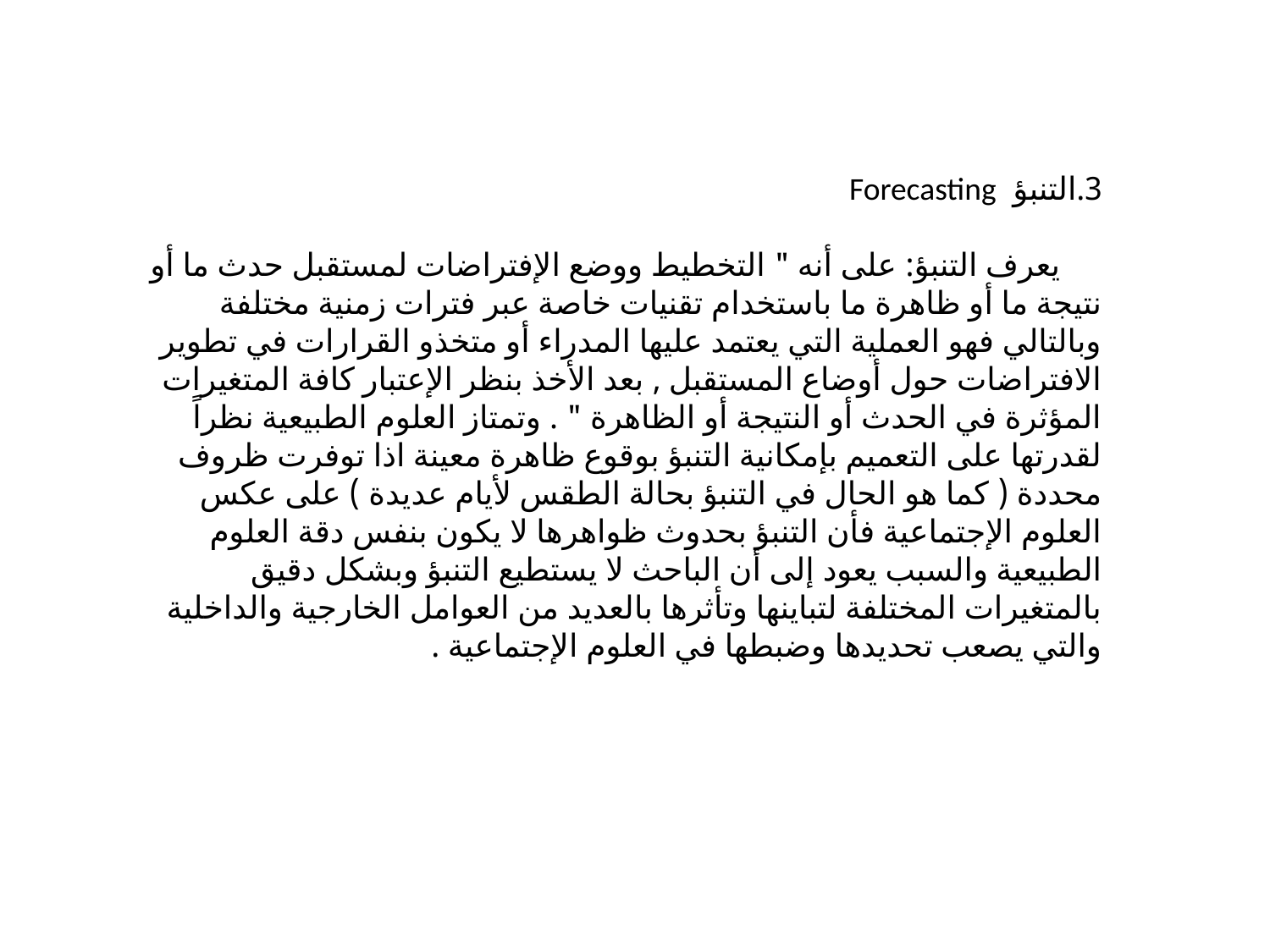

3.	التنبؤ  Forecasting

     يعرف التنبؤ: على أنه " التخطيط ووضع الإفتراضات لمستقبل حدث ما أو نتيجة ما أو ظاهرة ما باستخدام تقنيات خاصة عبر فترات زمنية مختلفة وبالتالي فهو العملية التي يعتمد عليها المدراء أو متخذو القرارات في تطوير الافتراضات حول أوضاع المستقبل , بعد الأخذ بنظر الإعتبار كافة المتغيرات المؤثرة في الحدث أو النتيجة أو الظاهرة " . وتمتاز العلوم الطبيعية نظراً لقدرتها على التعميم بإمكانية التنبؤ بوقوع ظاهرة معينة اذا توفرت ظروف محددة ( كما هو الحال في التنبؤ بحالة الطقس لأيام عديدة ) على عكس العلوم الإجتماعية فأن التنبؤ بحدوث ظواهرها لا يكون بنفس دقة العلوم الطبيعية والسبب يعود إلى أن الباحث لا يستطيع التنبؤ وبشكل دقيق بالمتغيرات المختلفة لتباينها وتأثرها بالعديد من العوامل الخارجية والداخلية والتي يصعب تحديدها وضبطها في العلوم الإجتماعية .